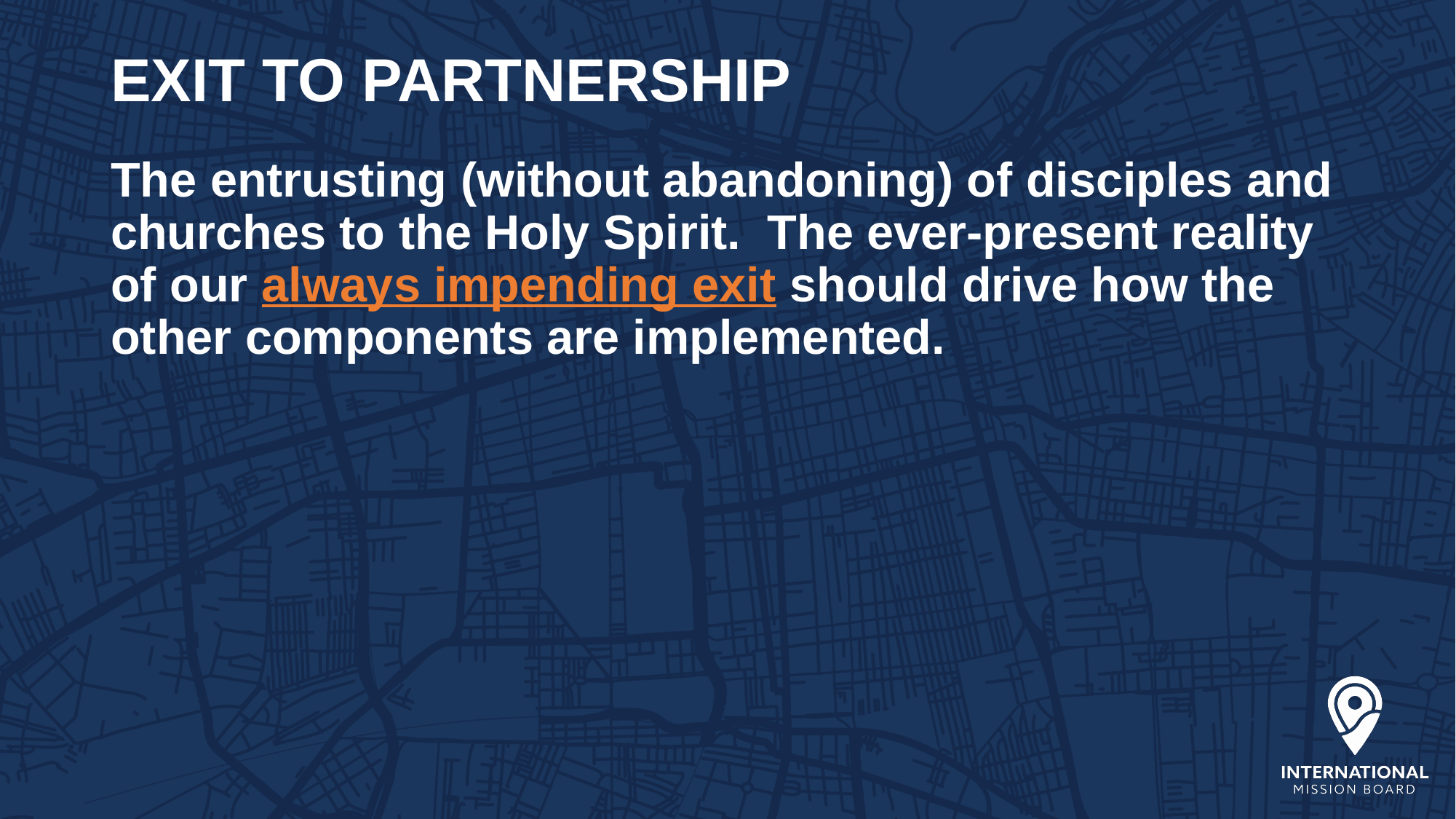

# EXIT TO PARTNERSHIP
The entrusting (without abandoning) of disciples and churches to the Holy Spirit.  The ever-present reality of our always impending exit should drive how the other components are implemented.